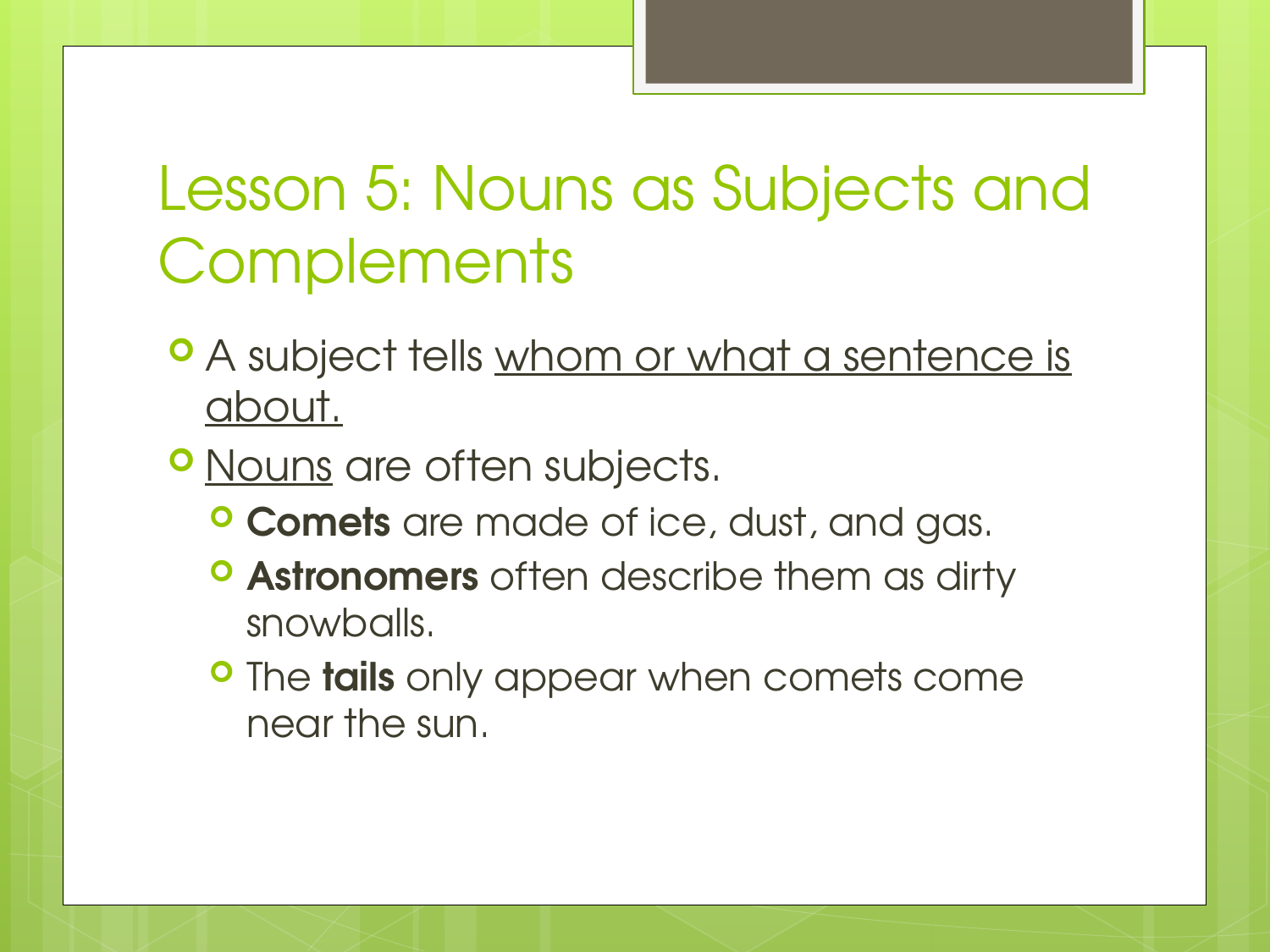

# Lesson 5: Nouns as Subjects and Complements
A subject tells whom or what a sentence is about.
Nouns are often subjects.
Comets are made of ice, dust, and gas.
Astronomers often describe them as dirty snowballs.
The tails only appear when comets come near the sun.